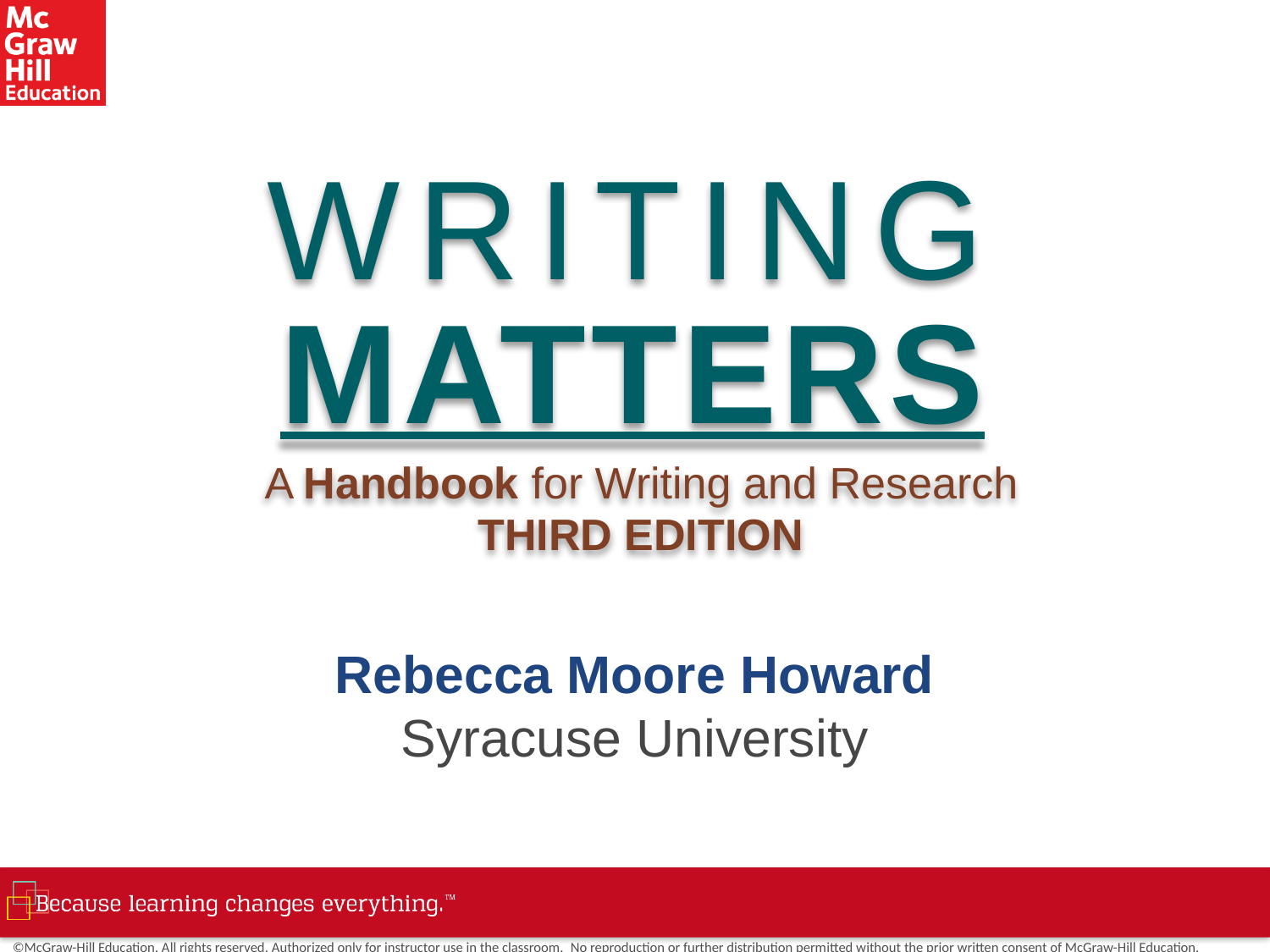

# WRITING MATTERS A Handbook for Writing and Research THIRD EDITION
Rebecca Moore Howard
Syracuse University
©McGraw-Hill Education. All rights reserved. Authorized only for instructor use in the classroom.  No reproduction or further distribution permitted without the prior written consent of McGraw-Hill Education.